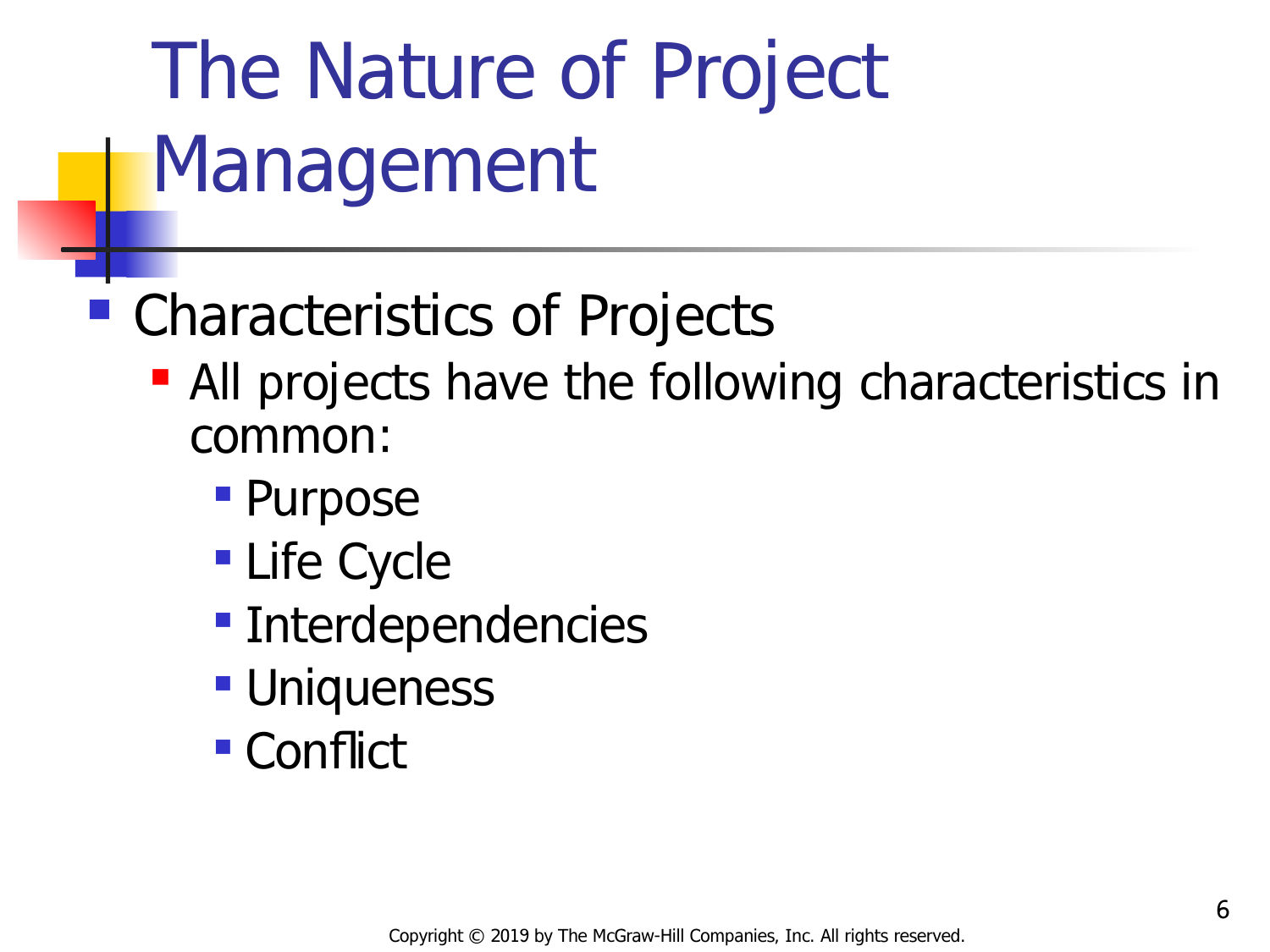

# The Nature of Project Management
Characteristics of Projects
All projects have the following characteristics in common:
Purpose
Life Cycle
Interdependencies
Uniqueness
Conflict
6
Copyright © 2019 by The McGraw-Hill Companies, Inc. All rights reserved.